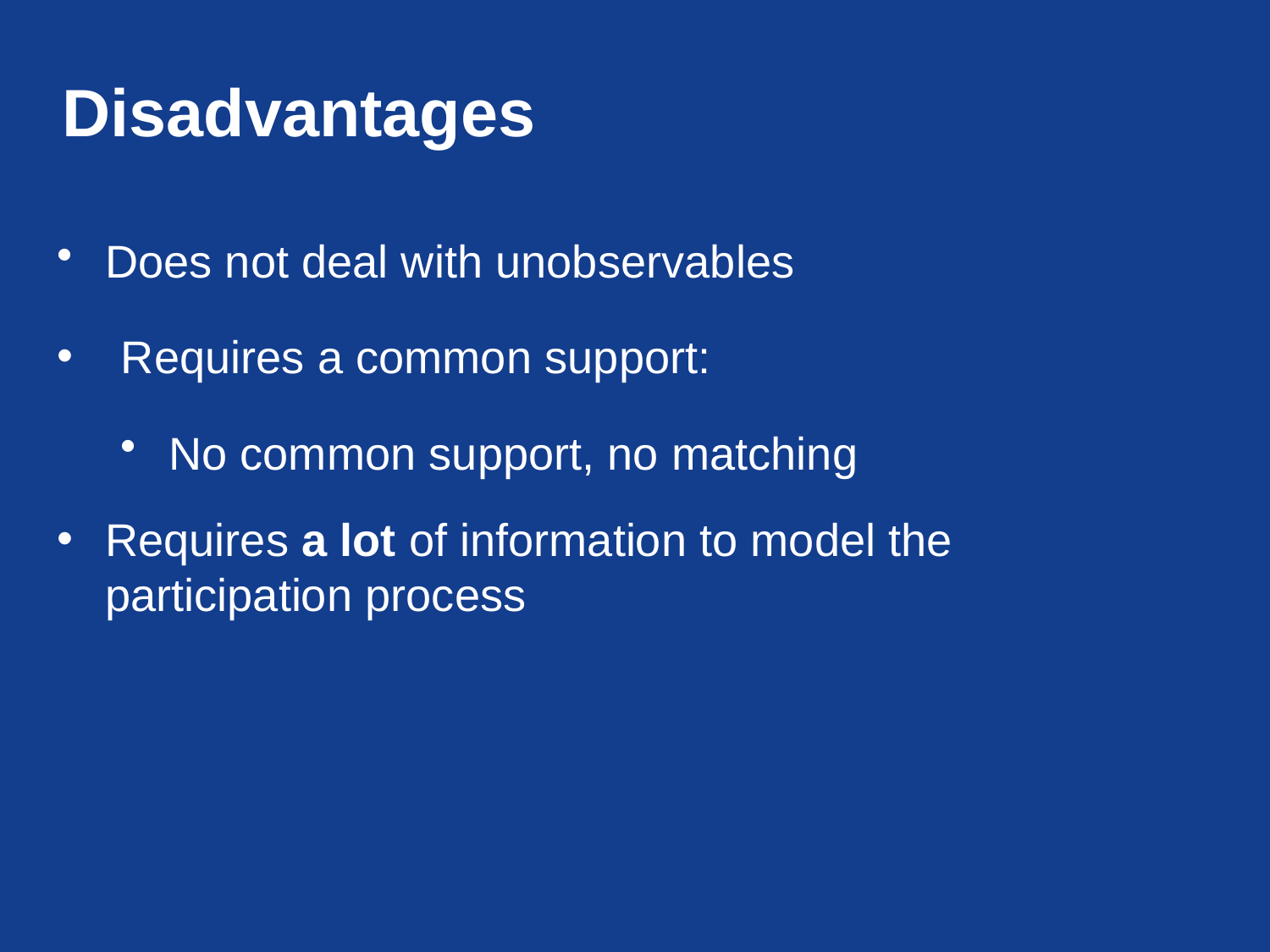

# Disadvantages
Does not deal with unobservables
Requires a common support:
No common support, no matching
Requires a lot of information to model the participation process